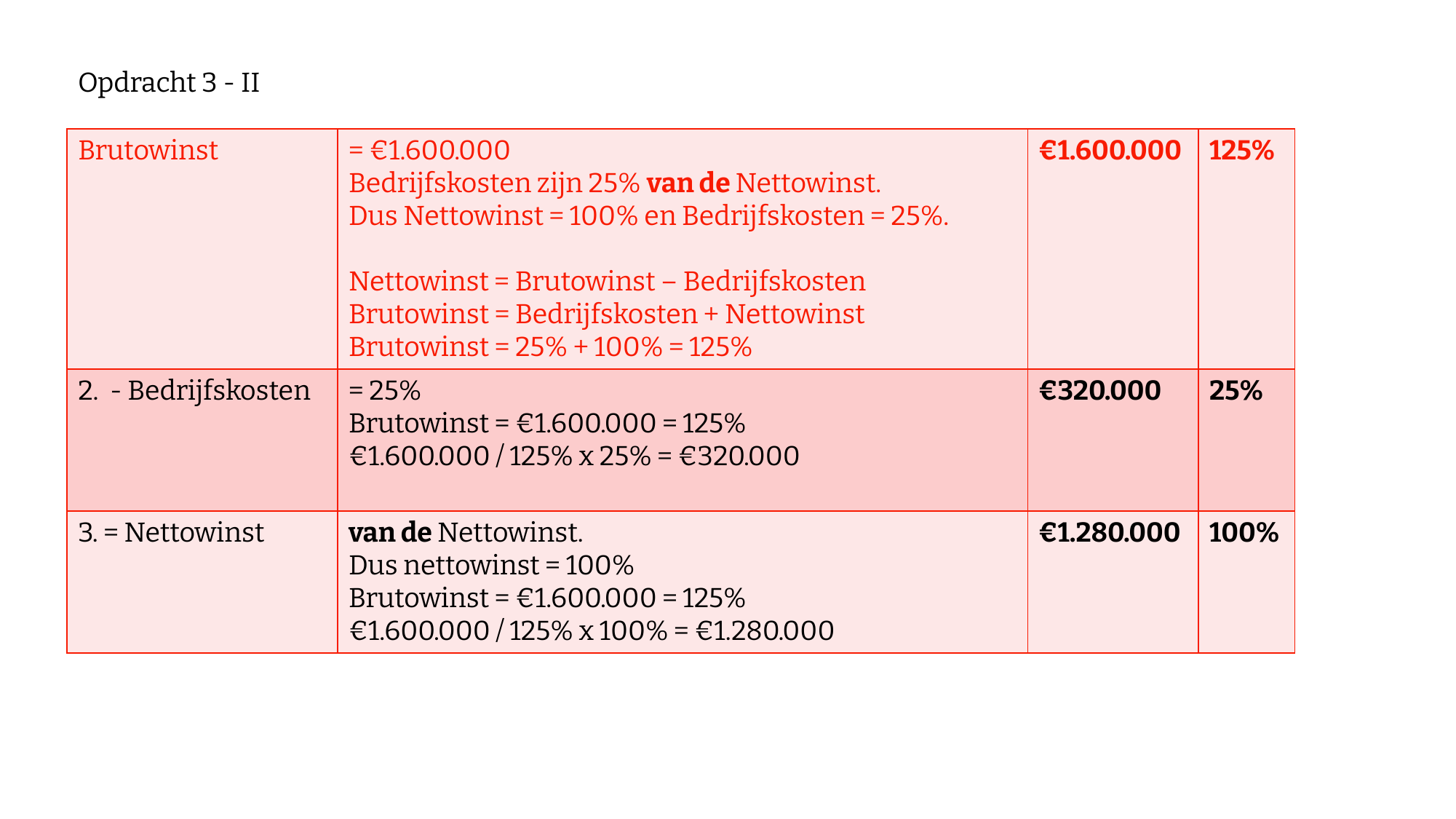

Opdracht 3 - II
| Brutowinst | = €1.600.000 Bedrijfskosten zijn 25% van de Nettowinst. Dus Nettowinst = 100% en Bedrijfskosten = 25%. Nettowinst = Brutowinst – Bedrijfskosten Brutowinst = Bedrijfskosten + Nettowinst Brutowinst = 25% + 100% = 125% | €1.600.000 | 125% |
| --- | --- | --- | --- |
| 2. - Bedrijfskosten | = 25% Brutowinst = €1.600.000 = 125% €1.600.000 / 125% x 25% = €320.000 | €320.000 | 25% |
| 3. = Nettowinst | van de Nettowinst. Dus nettowinst = 100% Brutowinst = €1.600.000 = 125% €1.600.000 / 125% x 100% = €1.280.000 | €1.280.000 | 100% |